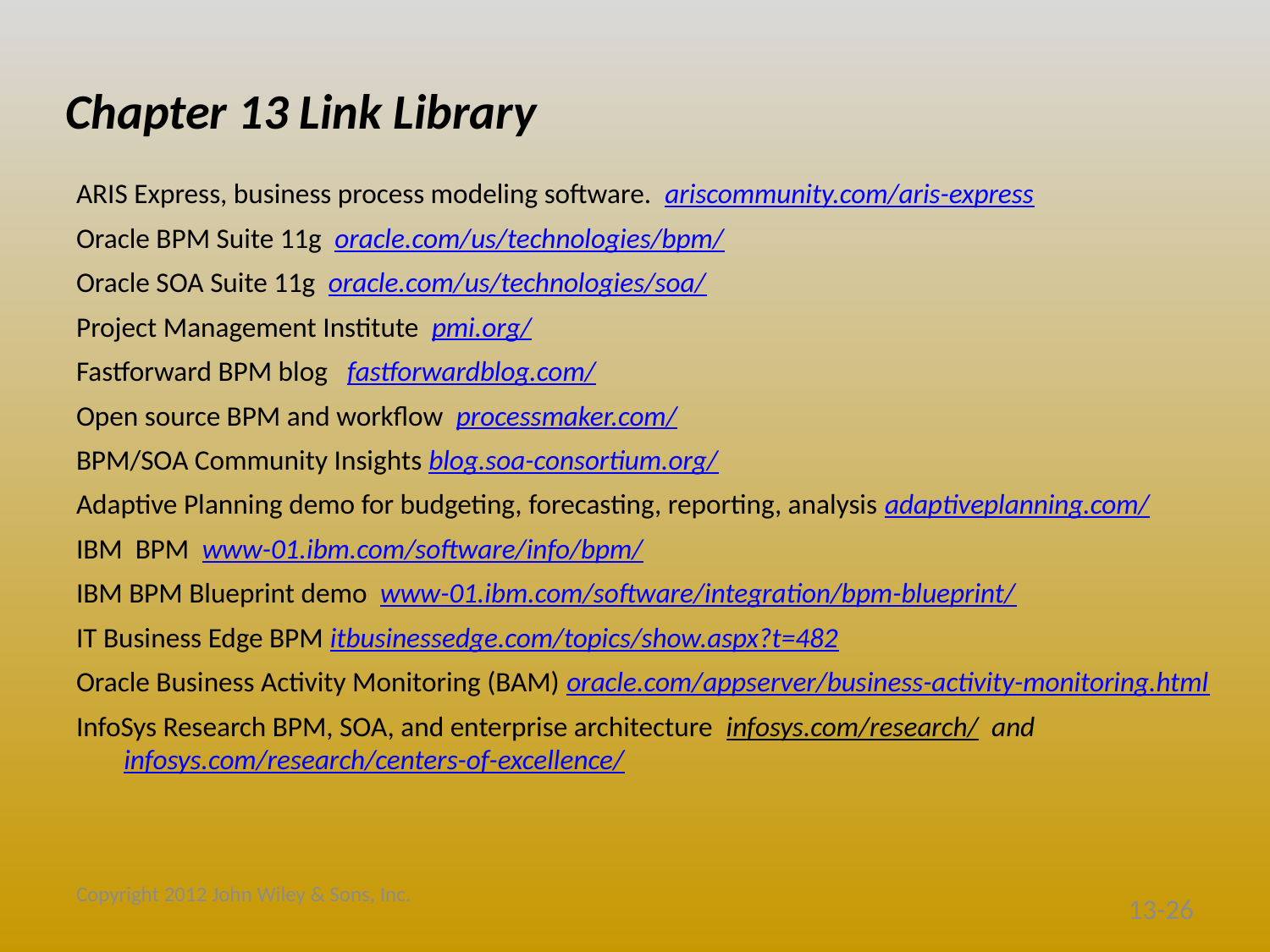

# Chapter 13 Link Library
ARIS Express, business process modeling software.  ariscommunity.com/aris-express
Oracle BPM Suite 11g  oracle.com/us/technologies/bpm/
Oracle SOA Suite 11g  oracle.com/us/technologies/soa/
Project Management Institute  pmi.org/
Fastforward BPM blog   fastforwardblog.com/
Open source BPM and workflow  processmaker.com/
BPM/SOA Community Insights blog.soa-consortium.org/
Adaptive Planning demo for budgeting, forecasting, reporting, analysis adaptiveplanning.com/
IBM  BPM  www-01.ibm.com/software/info/bpm/
IBM BPM Blueprint demo  www-01.ibm.com/software/integration/bpm-blueprint/
IT Business Edge BPM itbusinessedge.com/topics/show.aspx?t=482
Oracle Business Activity Monitoring (BAM) oracle.com/appserver/business-activity-monitoring.html
InfoSys Research BPM, SOA, and enterprise architecture  infosys.com/research/  and  infosys.com/research/centers-of-excellence/
Copyright 2012 John Wiley & Sons, Inc.
13-26